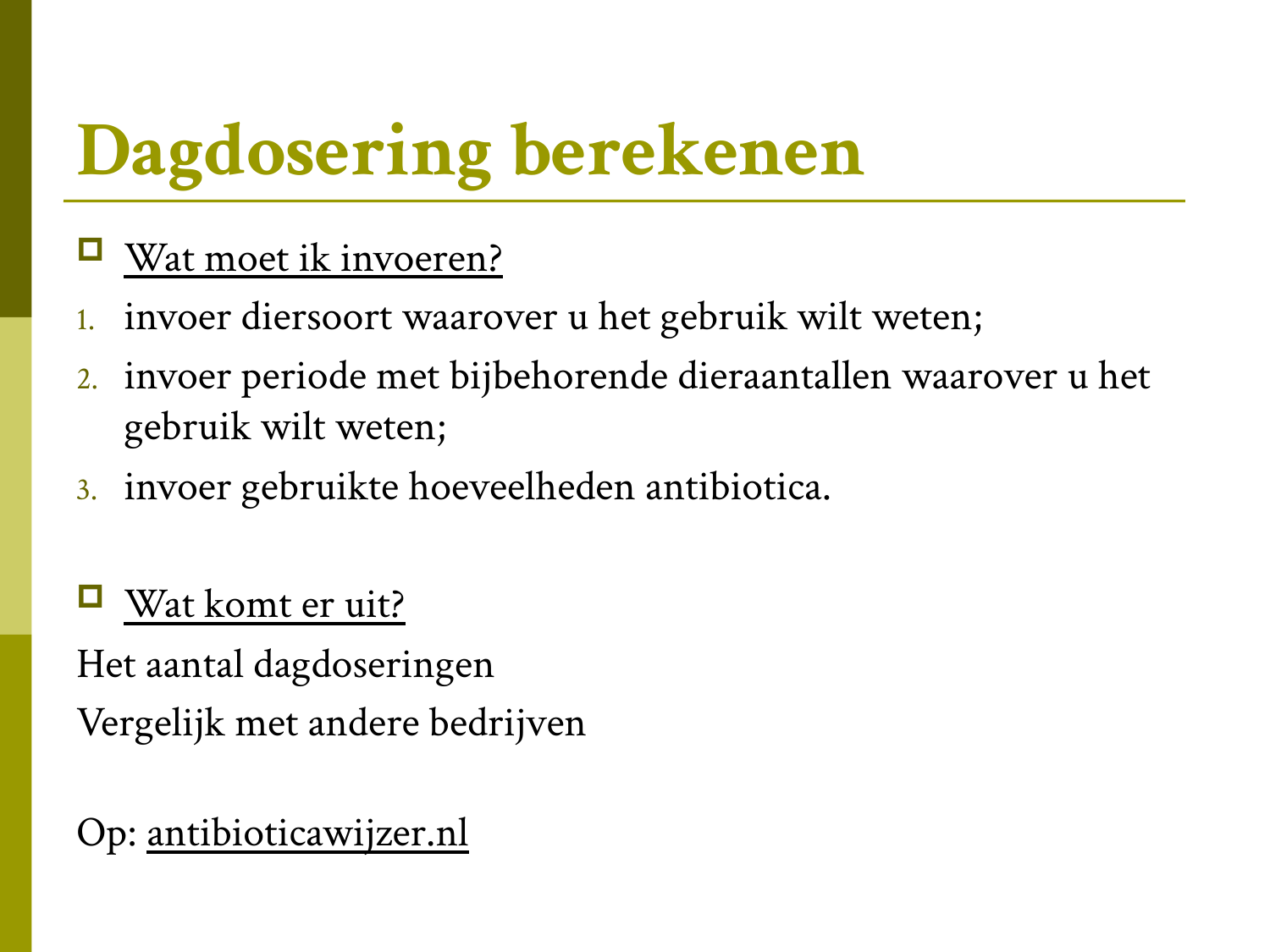

# Dagdosering berekenen
Wat moet ik invoeren?
invoer diersoort waarover u het gebruik wilt weten;
invoer periode met bijbehorende dieraantallen waarover u het gebruik wilt weten;
invoer gebruikte hoeveelheden antibiotica.

Wat komt er uit?
Het aantal dagdoseringen
Vergelijk met andere bedrijven
Op: antibioticawijzer.nl